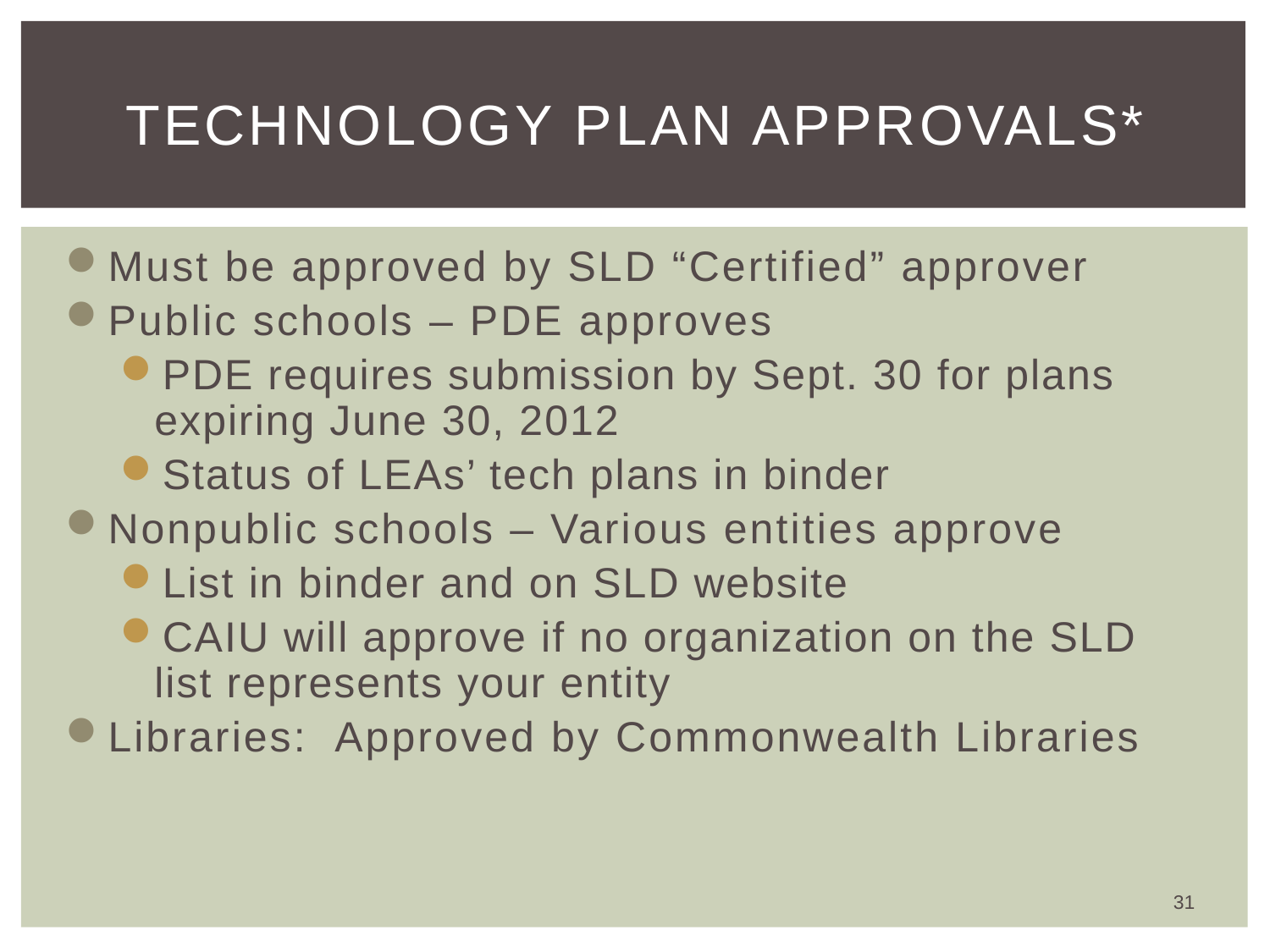

# Technology Plan Approvals*
Must be approved by SLD “Certified” approver
Public schools – PDE approves
PDE requires submission by Sept. 30 for plans expiring June 30, 2012
Status of LEAs’ tech plans in binder
Nonpublic schools – Various entities approve
List in binder and on SLD website
CAIU will approve if no organization on the SLD list represents your entity
Libraries:  Approved by Commonwealth Libraries

31